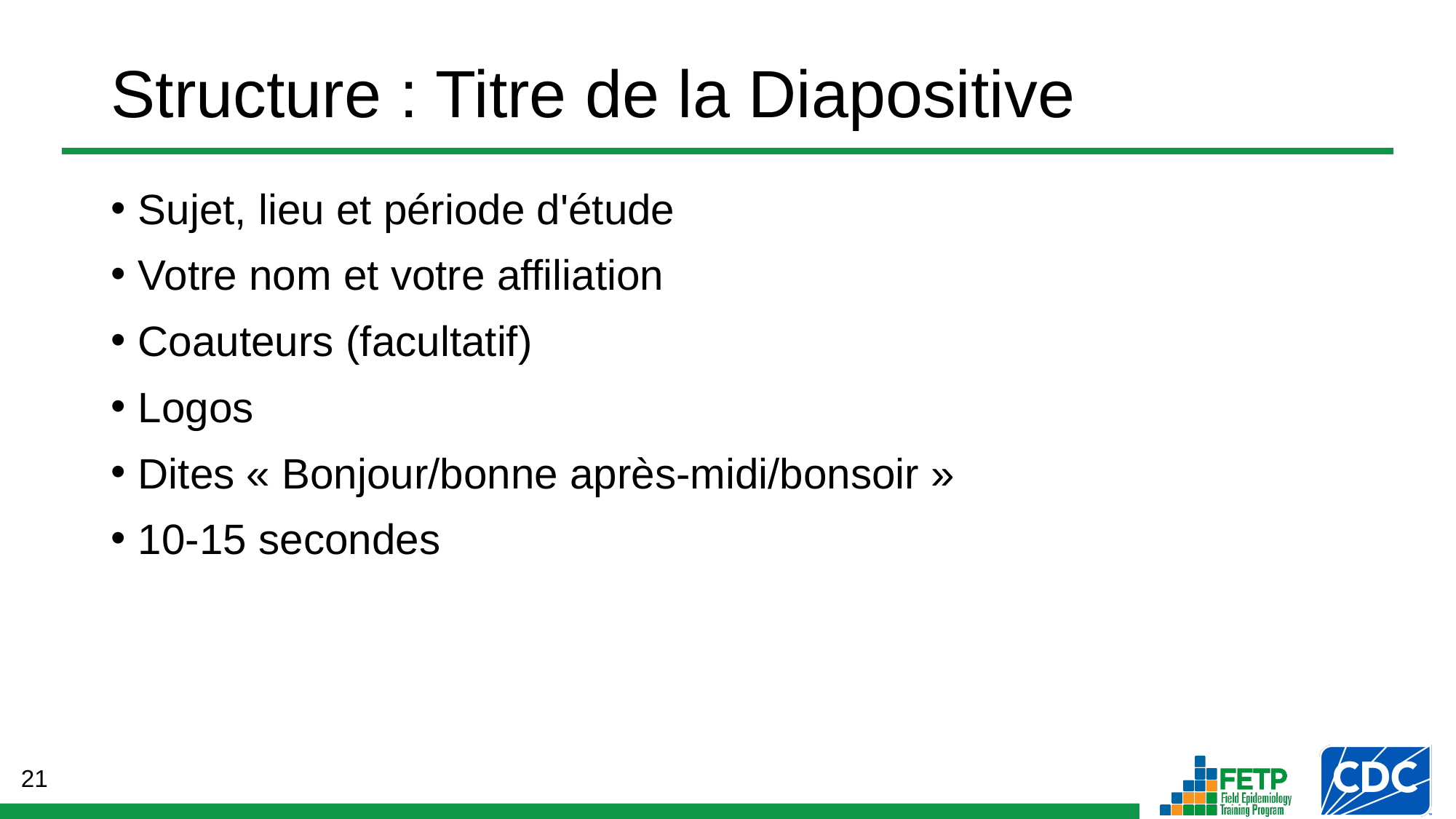

# Structure : Titre de la Diapositive
Sujet, lieu et période d'étude
Votre nom et votre affiliation
Coauteurs (facultatif)
Logos
Dites « Bonjour/bonne après-midi/bonsoir »
10-15 secondes